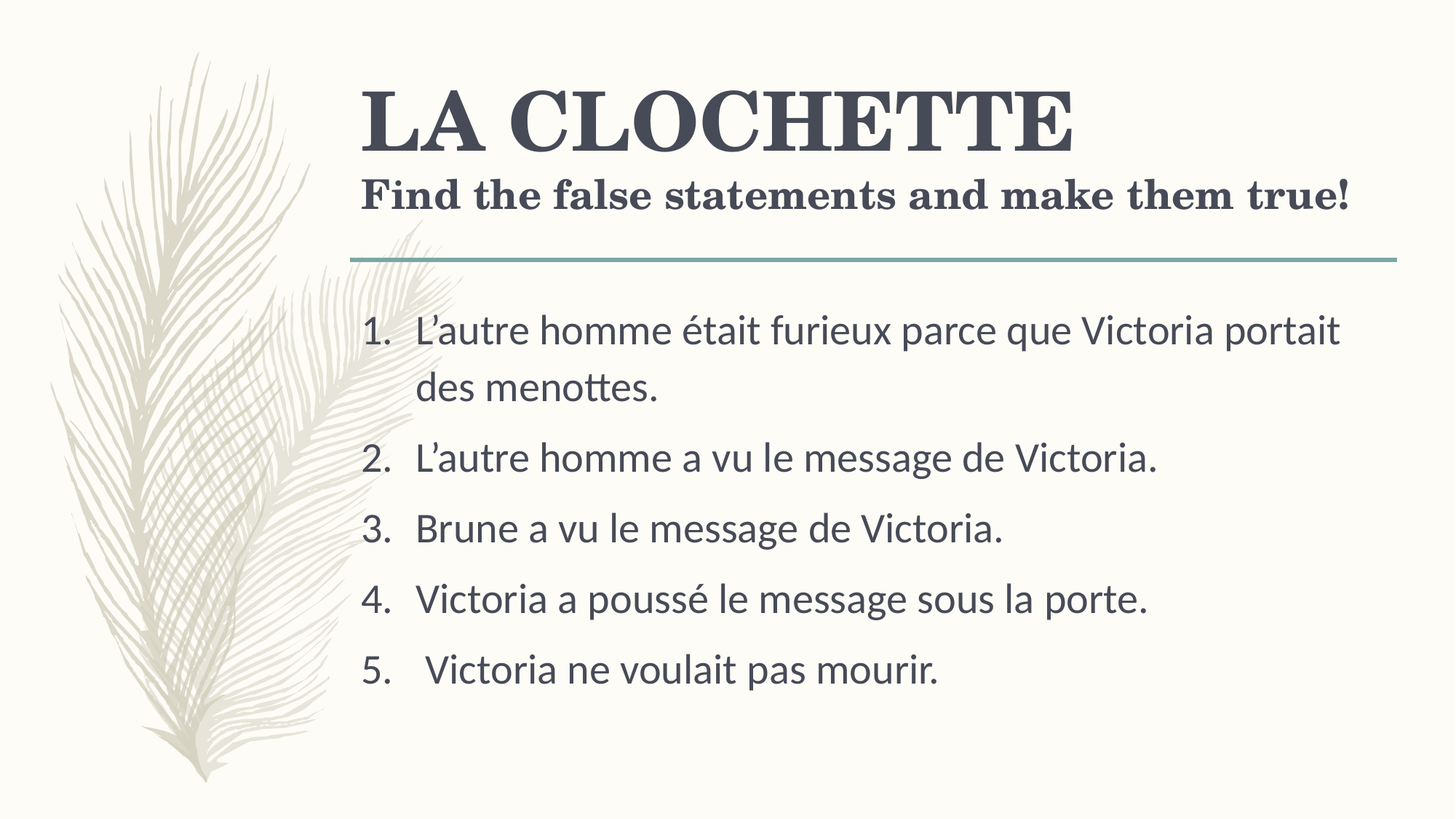

# LA CLOCHETTE Find the false statements and make them true!
L’autre homme était furieux parce que Victoria portait des menottes.
L’autre homme a vu le message de Victoria.
Brune a vu le message de Victoria.
Victoria a poussé le message sous la porte.
 Victoria ne voulait pas mourir.